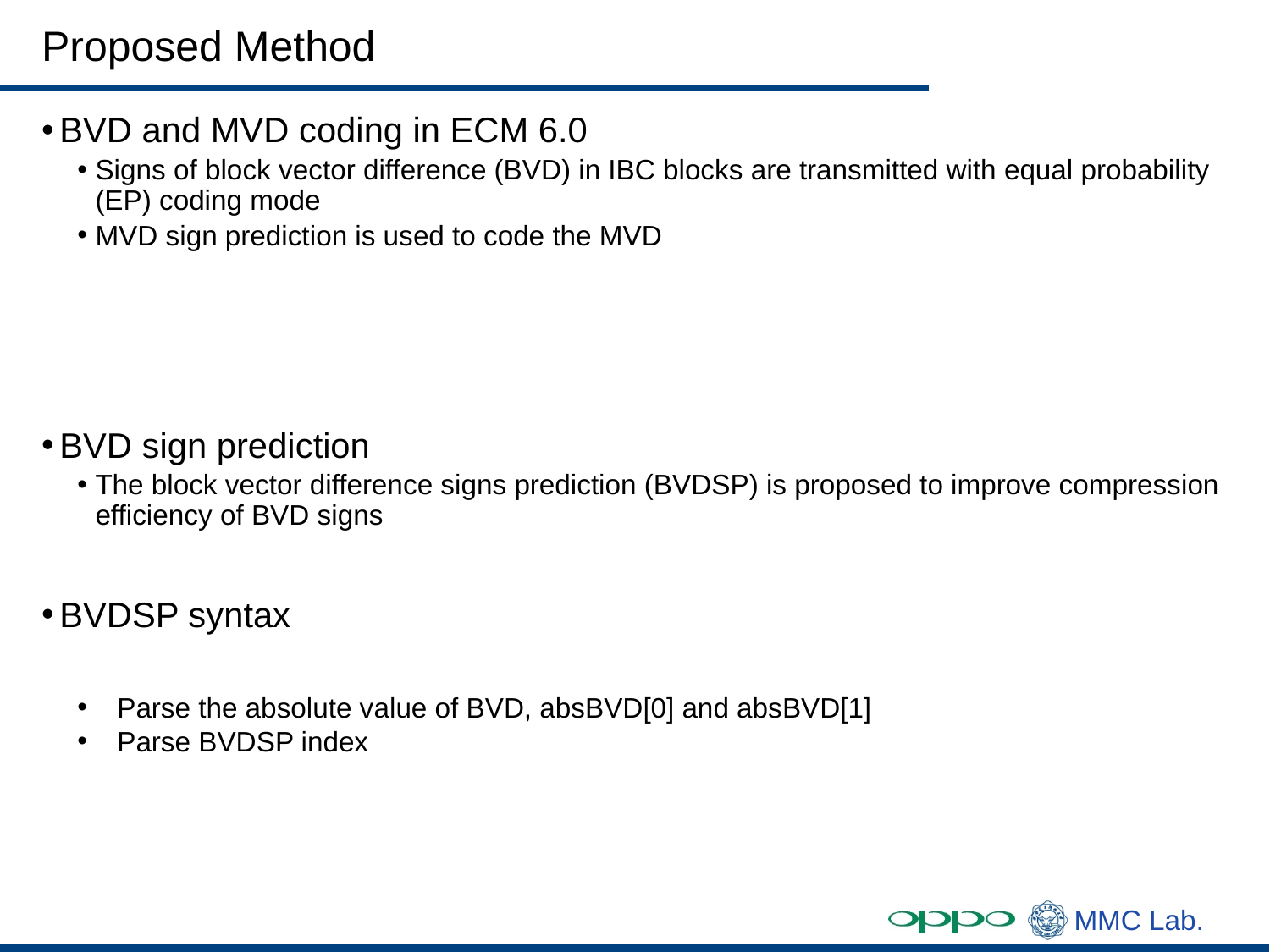

# Proposed Method
BVD and MVD coding in ECM 6.0
Signs of block vector difference (BVD) in IBC blocks are transmitted with equal probability (EP) coding mode
MVD sign prediction is used to code the MVD

BVD sign prediction
The block vector difference signs prediction (BVDSP) is proposed to improve compression efficiency of BVD signs

BVDSP syntax

Parse the absolute value of BVD, absBVD[0] and absBVD[1]
Parse BVDSP index